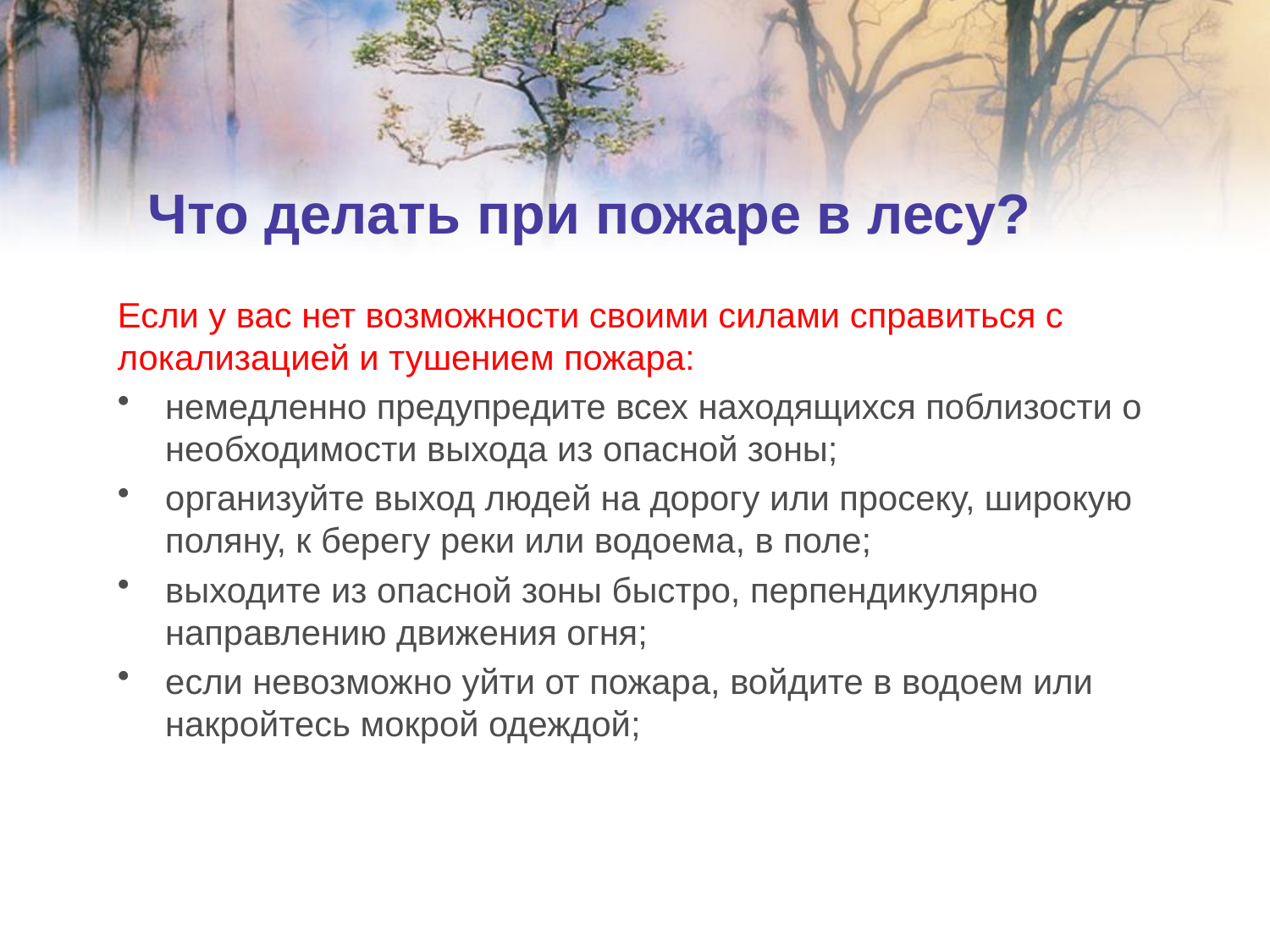

# Что делать при пожаре в лесу?
Если у вас нет возможности своими силами справиться с локализацией и тушением пожара:
немедленно предупредите всех находящихся поблизости о необходимости выхода из опасной зоны;
организуйте выход людей на дорогу или просеку, широкую поляну, к берегу реки или водоема, в поле;
выходите из опасной зоны быстро, перпендикулярно направлению движения огня;
если невозможно уйти от пожара, войдите в водоем или накройтесь мокрой одеждой;